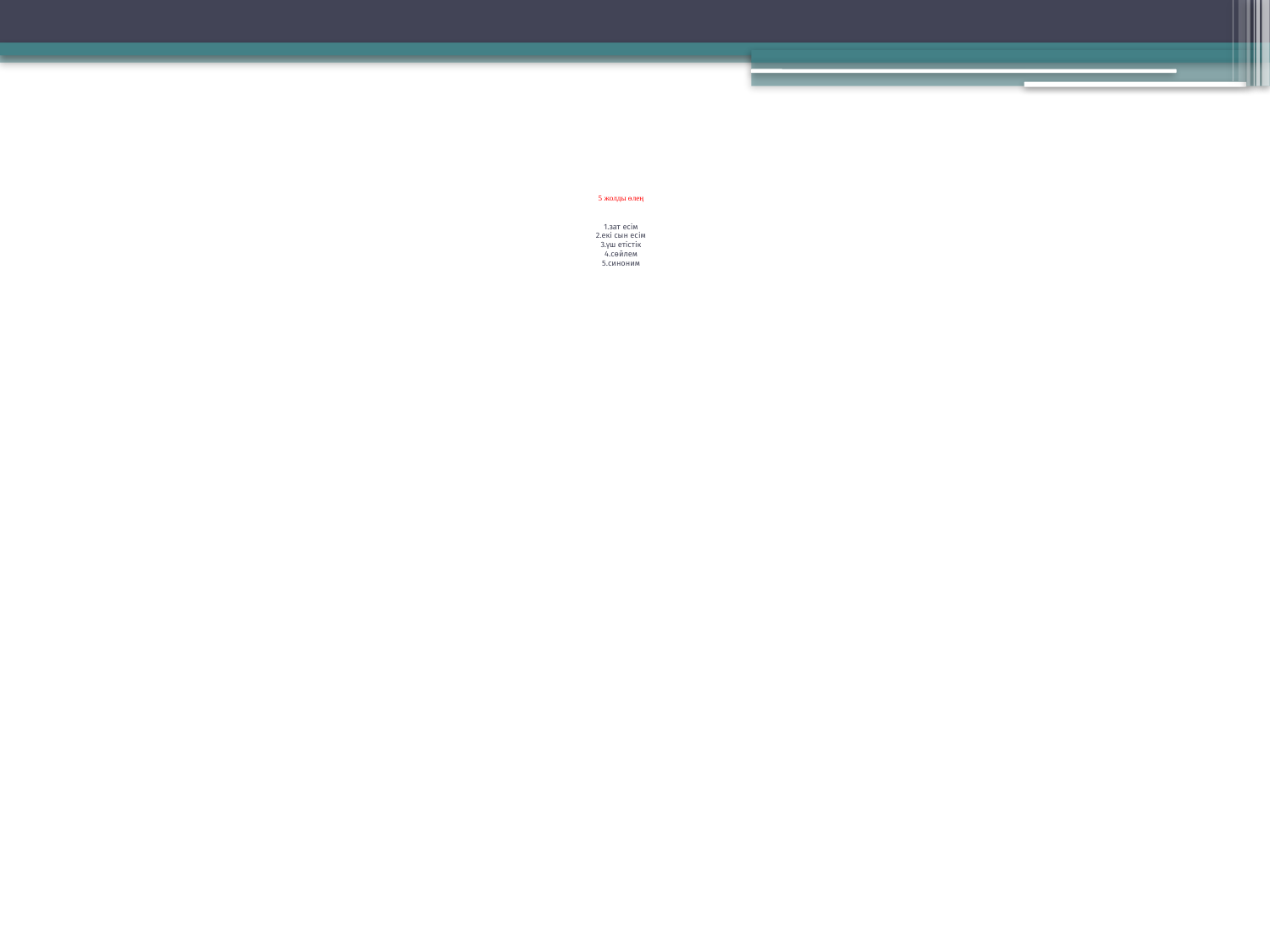

# 5 жолды өлең 1.зат есім 2.екі сын есім 3.үш етістік 4.сөйлем 5.синоним